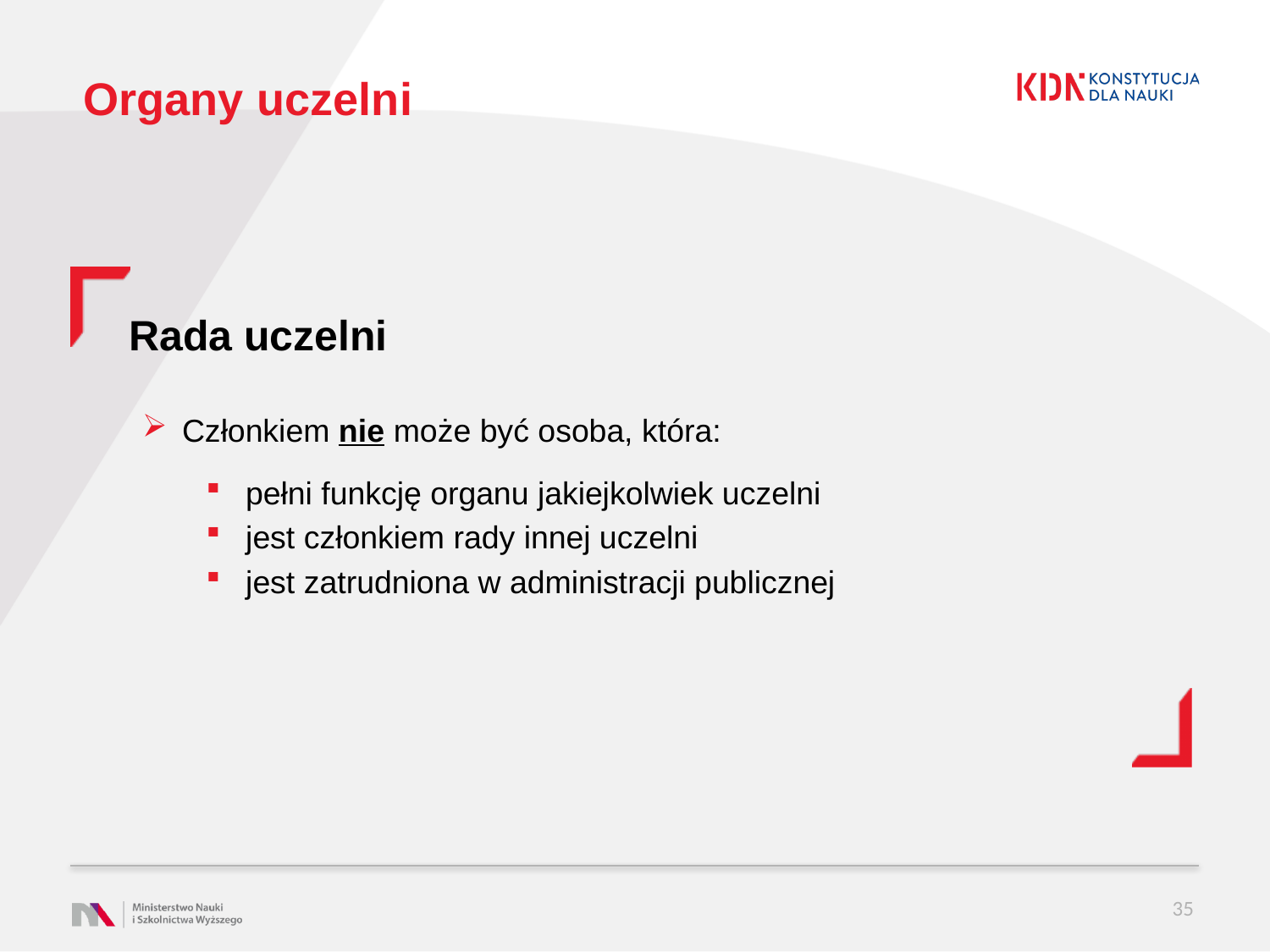

# Organy uczelni
Rada uczelni
Członkiem nie może być osoba, która:
pełni funkcję organu jakiejkolwiek uczelni
jest członkiem rady innej uczelni
jest zatrudniona w administracji publicznej
35